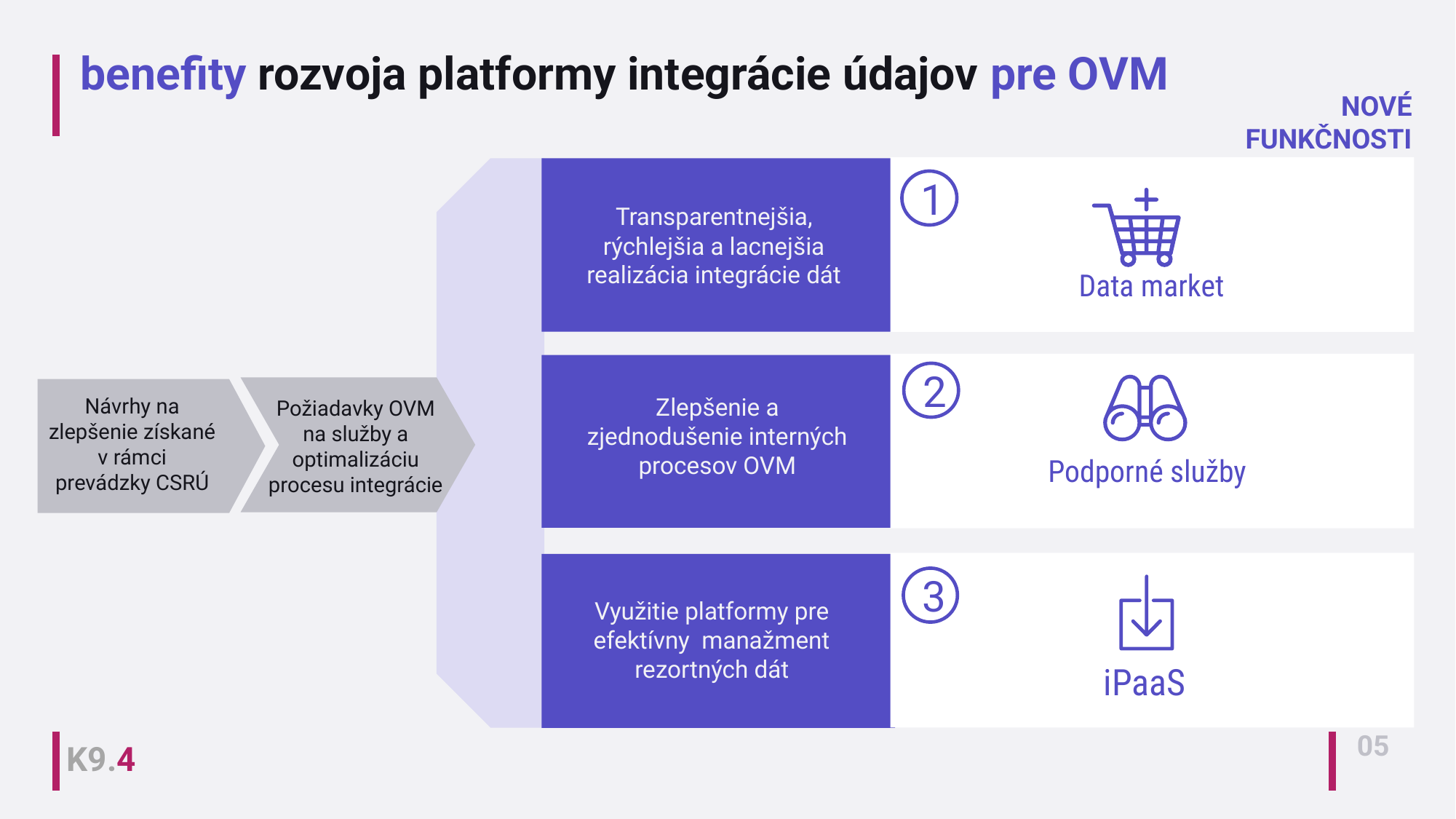

# benefity rozvoja platformy integrácie údajov pre OVM
NOVÉ
FUNKČNOSTI

Data market
1

Transparentnejšia, rýchlejšia a lacnejšia realizácia integrácie dát

Podporné služby

2

Zlepšenie a zjednodušenie interných procesov OVM
Návrhy na zlepšenie získané v rámci prevádzky CSRÚ

Požiadavky OVM na služby a optimalizáciu procesu integrácie

iPaaS
3

Využitie platformy pre efektívny  manažment
rezortných dát
05